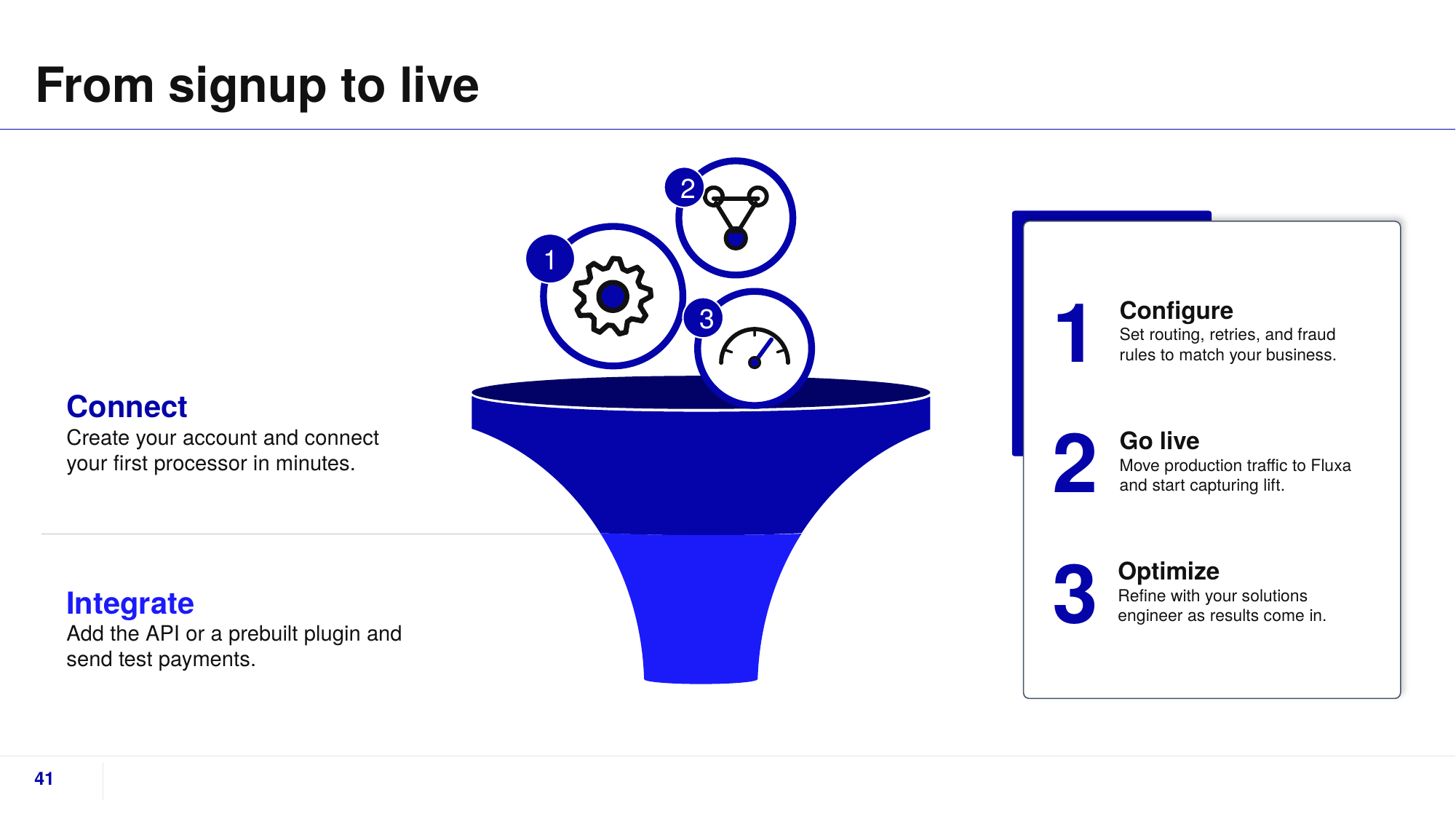

# From signup to live

2

1
1
Configure
Set routing, retries, and fraud rules to match your business.

3

Connect
Create your account and connect your first processor in minutes.
2
Go live
Move production traffic to Fluxa and start capturing lift.
3
Optimize
Refine with your solutions engineer as results come in.
Integrate
Add the API or a prebuilt plugin and send test payments.
41